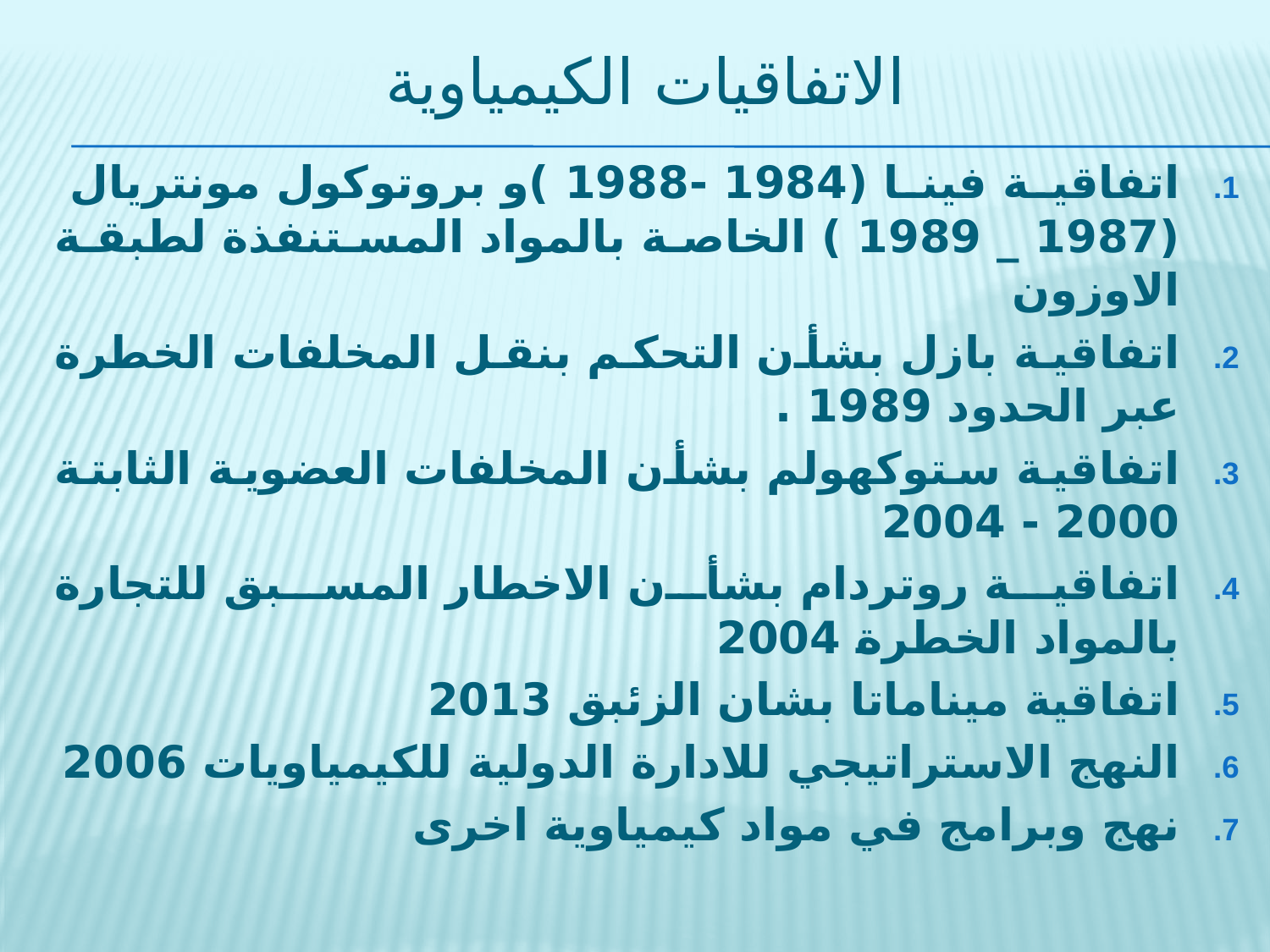

# الاتفاقيات الكيمياوية
اتفاقية فينا (1984 -1988 )و بروتوكول مونتريال  (1987 _ 1989 ) الخاصة بالمواد المستنفذة لطبقة الاوزون
اتفاقية بازل بشأن التحكم بنقل المخلفات الخطرة عبر الحدود 1989 .
اتفاقية ستوكهولم بشأن المخلفات العضوية الثابتة 2000 - 2004
اتفاقية روتردام بشأن الاخطار المسبق للتجارة بالمواد الخطرة 2004
اتفاقية ميناماتا بشان الزئبق 2013
النهج الاستراتيجي للادارة الدولية للكيمياويات 2006
نهج وبرامج في مواد كيمياوية اخرى